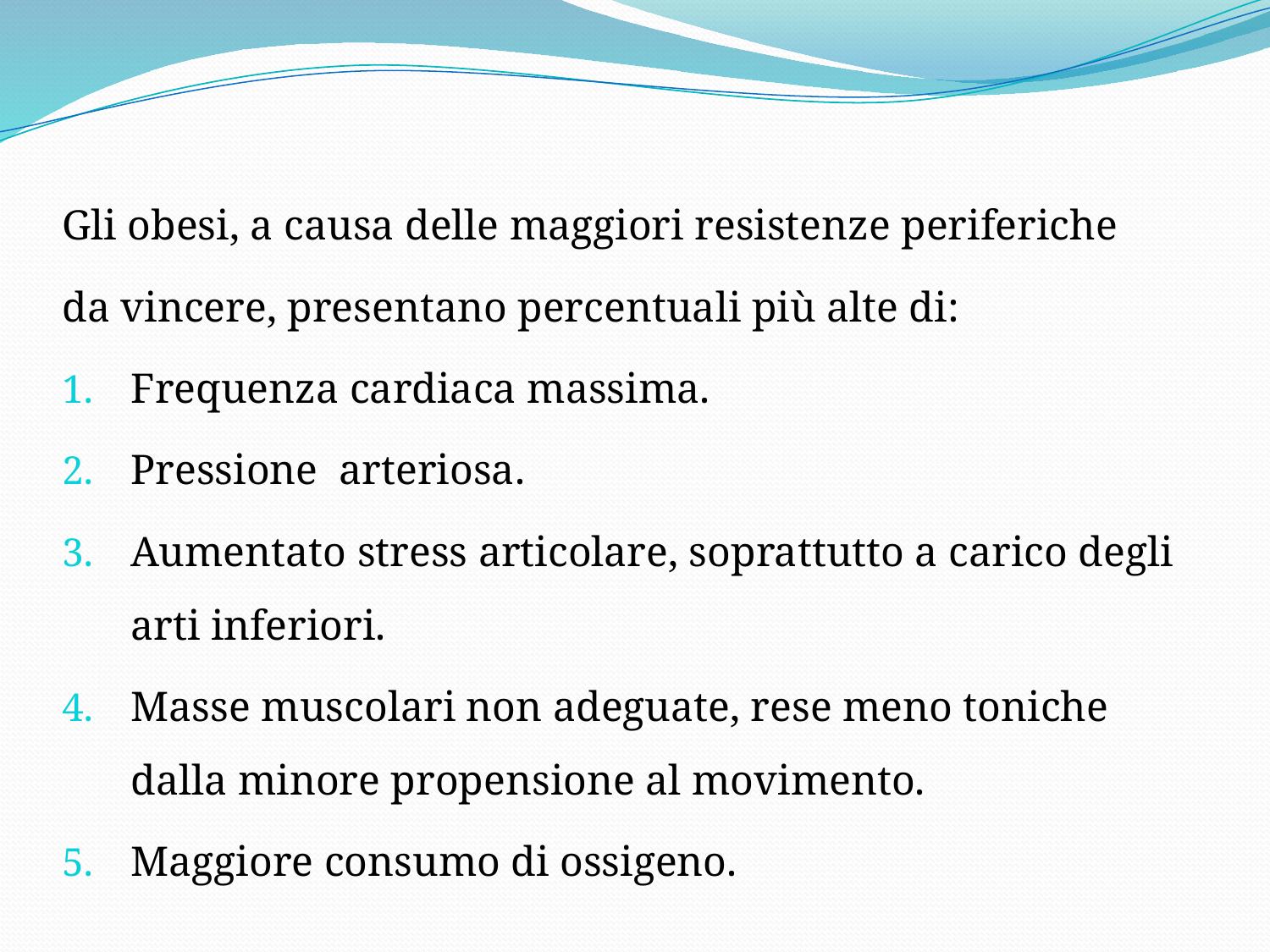

Gli obesi, a causa delle maggiori resistenze periferiche
da vincere, presentano percentuali più alte di:
Frequenza cardiaca massima.
Pressione  arteriosa.
Aumentato stress articolare, soprattutto a carico degli arti inferiori.
Masse muscolari non adeguate, rese meno toniche dalla minore propensione al movimento.
Maggiore consumo di ossigeno.